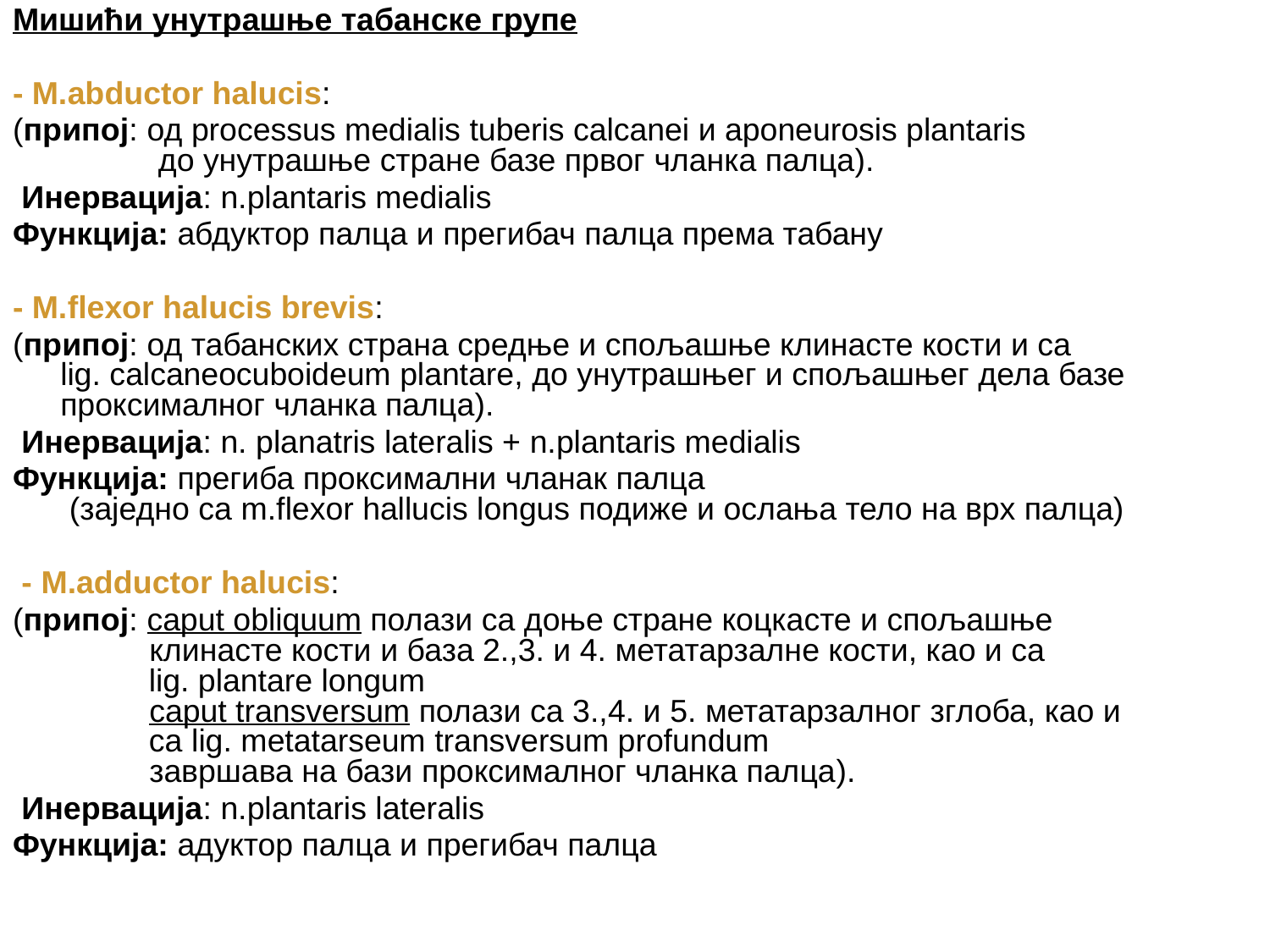

Мишићи унутрашње табанске групе

- M.abductor halucis:
(припој: од processus medialis tuberis calcanei и aponeurosis plantaris
           до унутрашње стране базе првог чланка палца).
 Инервација: n.plantaris medialis
Функција: абдуктор палца и прегибач палца према табану

- M.flexor halucis brevis:
(припој: од табанских страна средње и спољашње клинасте кости и са
lig. calcaneocuboideum plantare, до унутрашњег и спољашњег дела базе проксималног чланка палца).
 Инервација: n. planatris lateralis + n.plantaris medialis
Функција: прегиба проксимални чланак палца
 (заједно са m.flexor hallucis longus подиже и ослања тело на врх палца)

 - M.adductor halucis:
(припој: caput obliquum полази са доње стране коцкасте и спољашње
          клинасте кости и база 2.,3. и 4. метатарзалне кости, као и са
          lig. plantare longum
          caput transversum полази са 3.,4. и 5. метатарзалног зглоба, као и
          са lig. metatarseum transversum profundum
          завршава на бази проксималног чланка палца).
 Инервација: n.plantaris lateralis
Функција: адуктор палца и прегибач палца